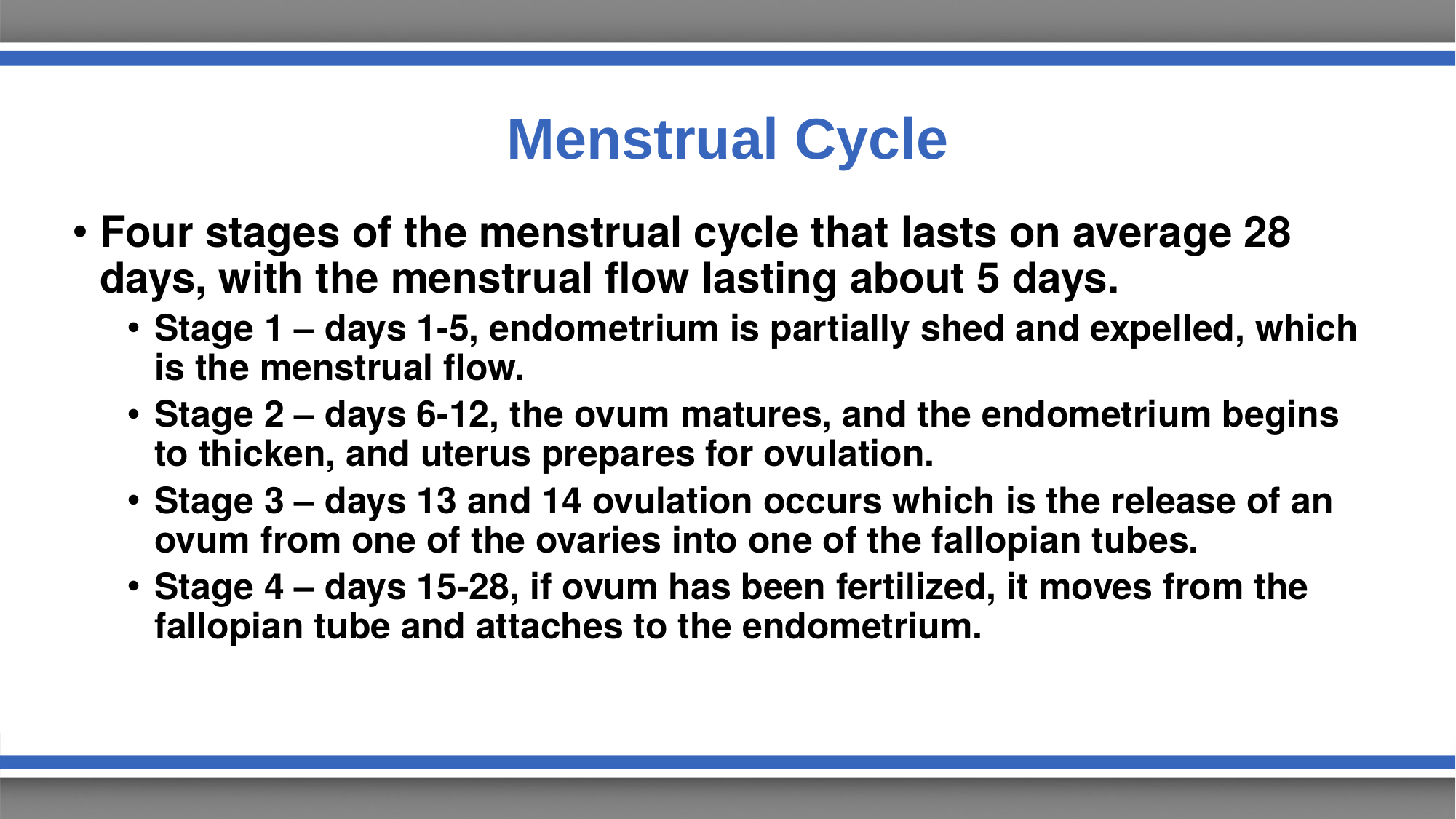

# Menstrual Cycle
Four stages of the menstrual cycle that lasts on average 28 days, with the menstrual flow lasting about 5 days.
Stage 1 – days 1-5, endometrium is partially shed and expelled, which is the menstrual flow.
Stage 2 – days 6-12, the ovum matures, and the endometrium begins to thicken, and uterus prepares for ovulation.
Stage 3 – days 13 and 14 ovulation occurs which is the release of an ovum from one of the ovaries into one of the fallopian tubes.
Stage 4 – days 15-28, if ovum has been fertilized, it moves from the fallopian tube and attaches to the endometrium.